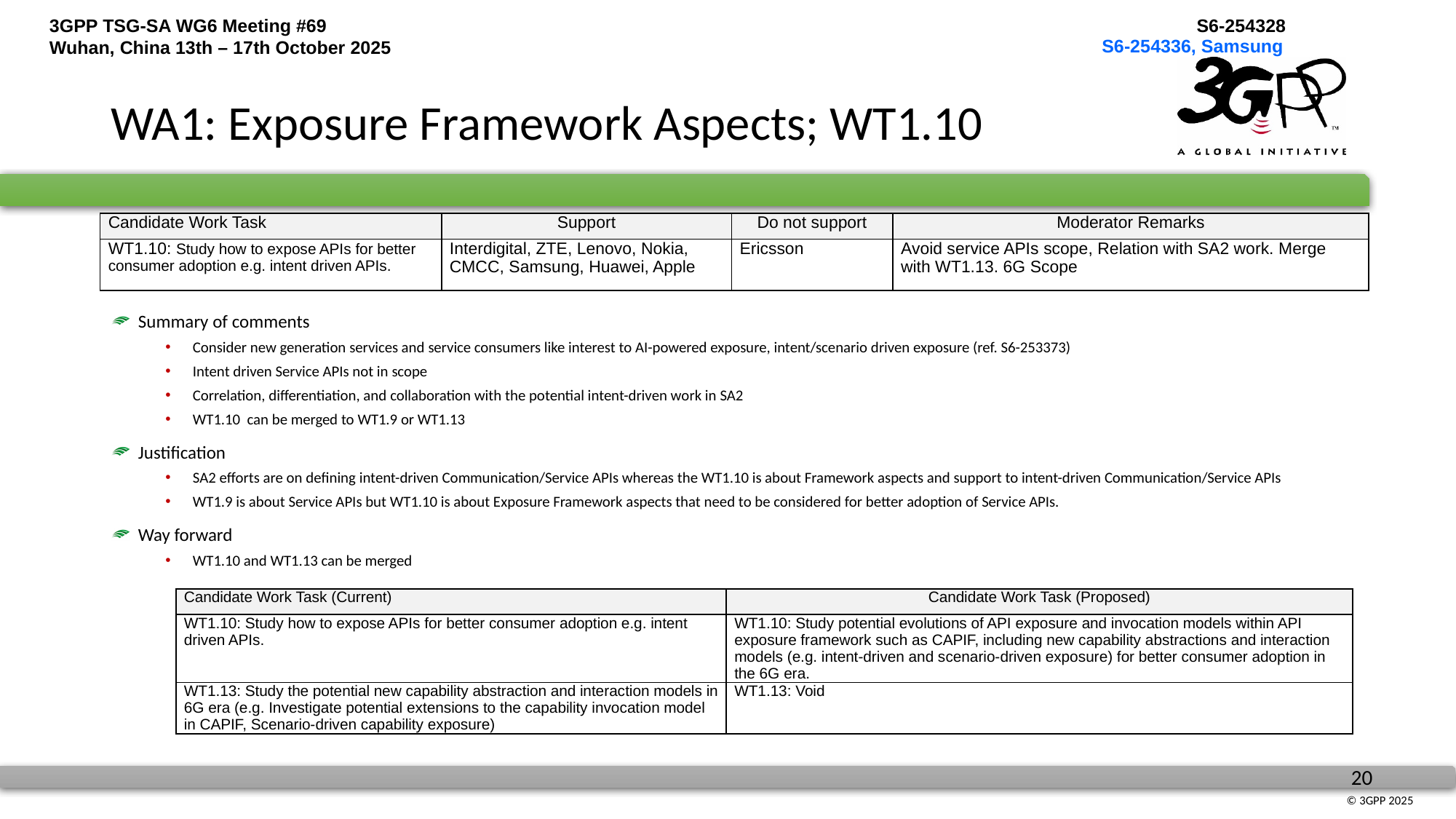

S6-254336, Samsung
# WA1: Exposure Framework Aspects; WT1.10
| Candidate Work Task | Support | Do not support | Moderator Remarks |
| --- | --- | --- | --- |
| WT1.10: Study how to expose APIs for better consumer adoption e.g. intent driven APIs. | Interdigital, ZTE, Lenovo, Nokia, CMCC, Samsung, Huawei, Apple | Ericsson | Avoid service APIs scope, Relation with SA2 work. Merge with WT1.13. 6G Scope |
Summary of comments
Consider new generation services and service consumers like interest to AI-powered exposure, intent/scenario driven exposure (ref. S6-253373)
Intent driven Service APIs not in scope
Correlation, differentiation, and collaboration with the potential intent-driven work in SA2
WT1.10  can be merged to WT1.9 or WT1.13
Justification
SA2 efforts are on defining intent-driven Communication/Service APIs whereas the WT1.10 is about Framework aspects and support to intent-driven Communication/Service APIs
WT1.9 is about Service APIs but WT1.10 is about Exposure Framework aspects that need to be considered for better adoption of Service APIs.
Way forward
WT1.10 and WT1.13 can be merged

| Candidate Work Task (Current) | Candidate Work Task (Proposed) |
| --- | --- |
| WT1.10: Study how to expose APIs for better consumer adoption e.g. intent driven APIs. | WT1.10: Study potential evolutions of API exposure and invocation models within API exposure framework such as CAPIF, including new capability abstractions and interaction models (e.g. intent-driven and scenario-driven exposure) for better consumer adoption in the 6G era. |
| WT1.13: Study the potential new capability abstraction and interaction models in 6G era (e.g. Investigate potential extensions to the capability invocation model in CAPIF, Scenario-driven capability exposure) | WT1.13: Void |